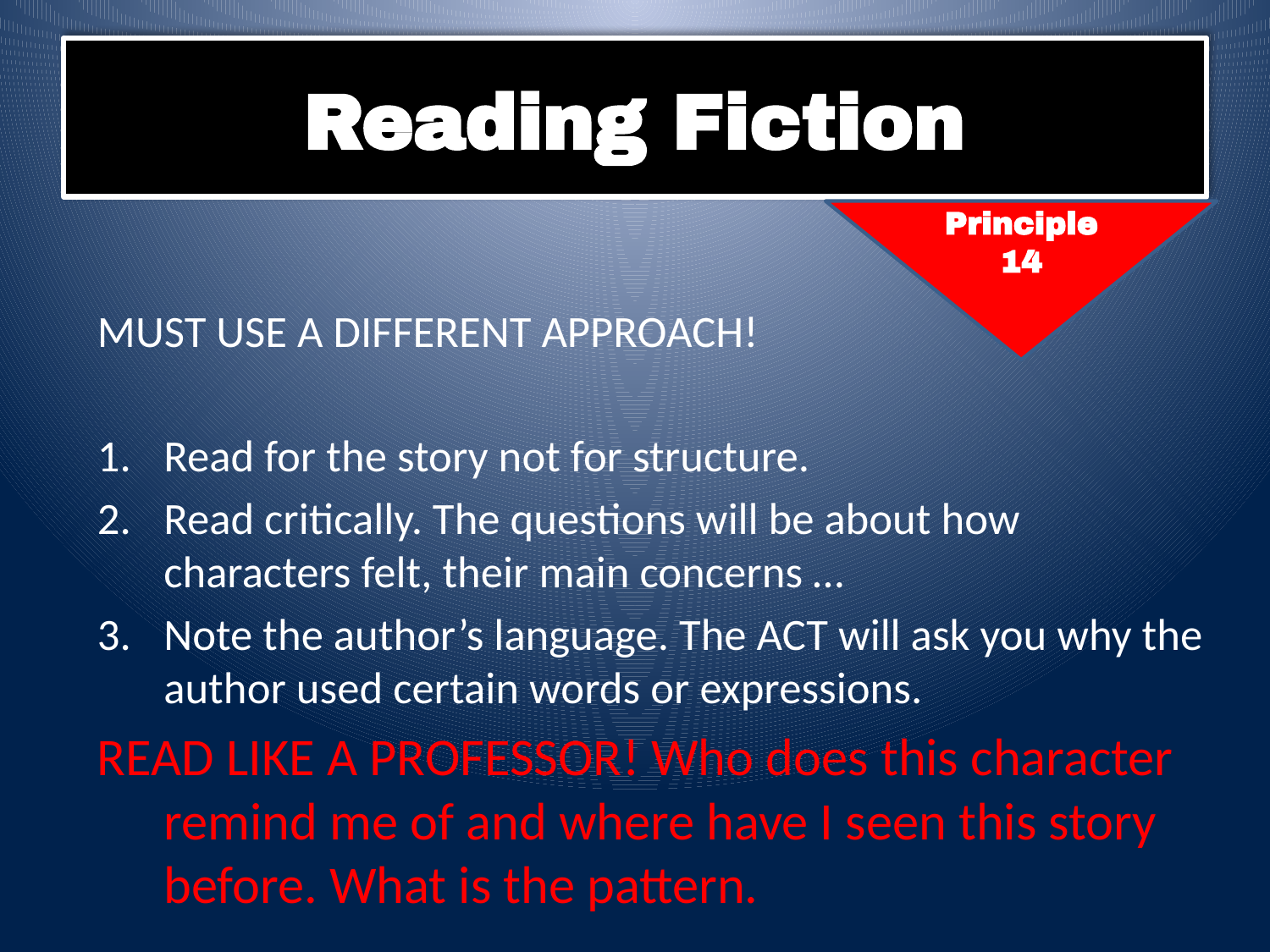

# Reading Fiction
Principle 14
MUST USE A DIFFERENT APPROACH!

Read for the story not for structure.
Read critically. The questions will be about how characters felt, their main concerns …
Note the author’s language. The ACT will ask you why the author used certain words or expressions.
READ LIKE A PROFESSOR! Who does this character remind me of and where have I seen this story before. What is the pattern.